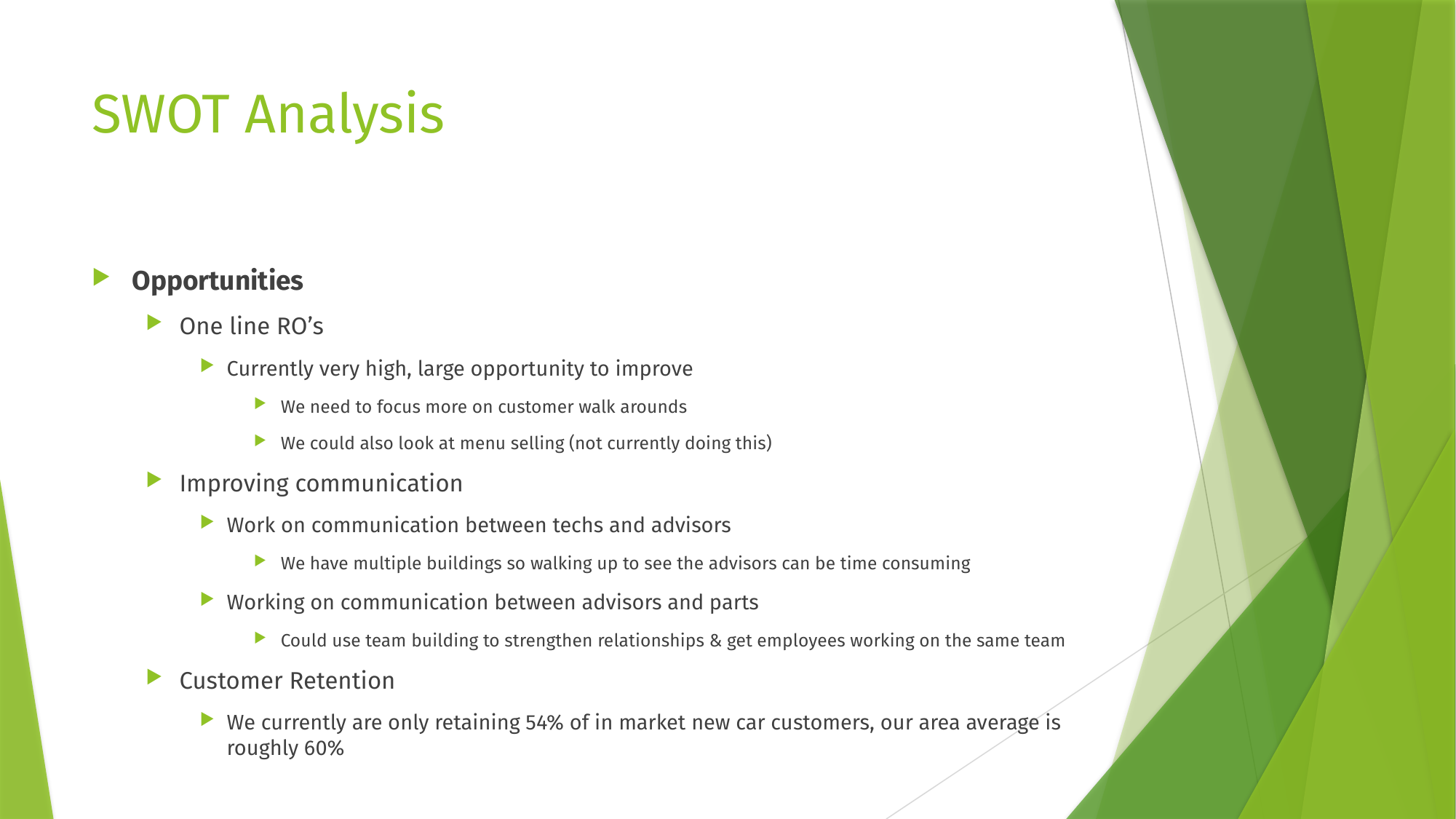

# SWOT Analysis
Opportunities
One line RO’s
Currently very high, large opportunity to improve
We need to focus more on customer walk arounds
We could also look at menu selling (not currently doing this)
Improving communication
Work on communication between techs and advisors
We have multiple buildings so walking up to see the advisors can be time consuming
Working on communication between advisors and parts
Could use team building to strengthen relationships & get employees working on the same team
Customer Retention
We currently are only retaining 54% of in market new car customers, our area average is roughly 60%